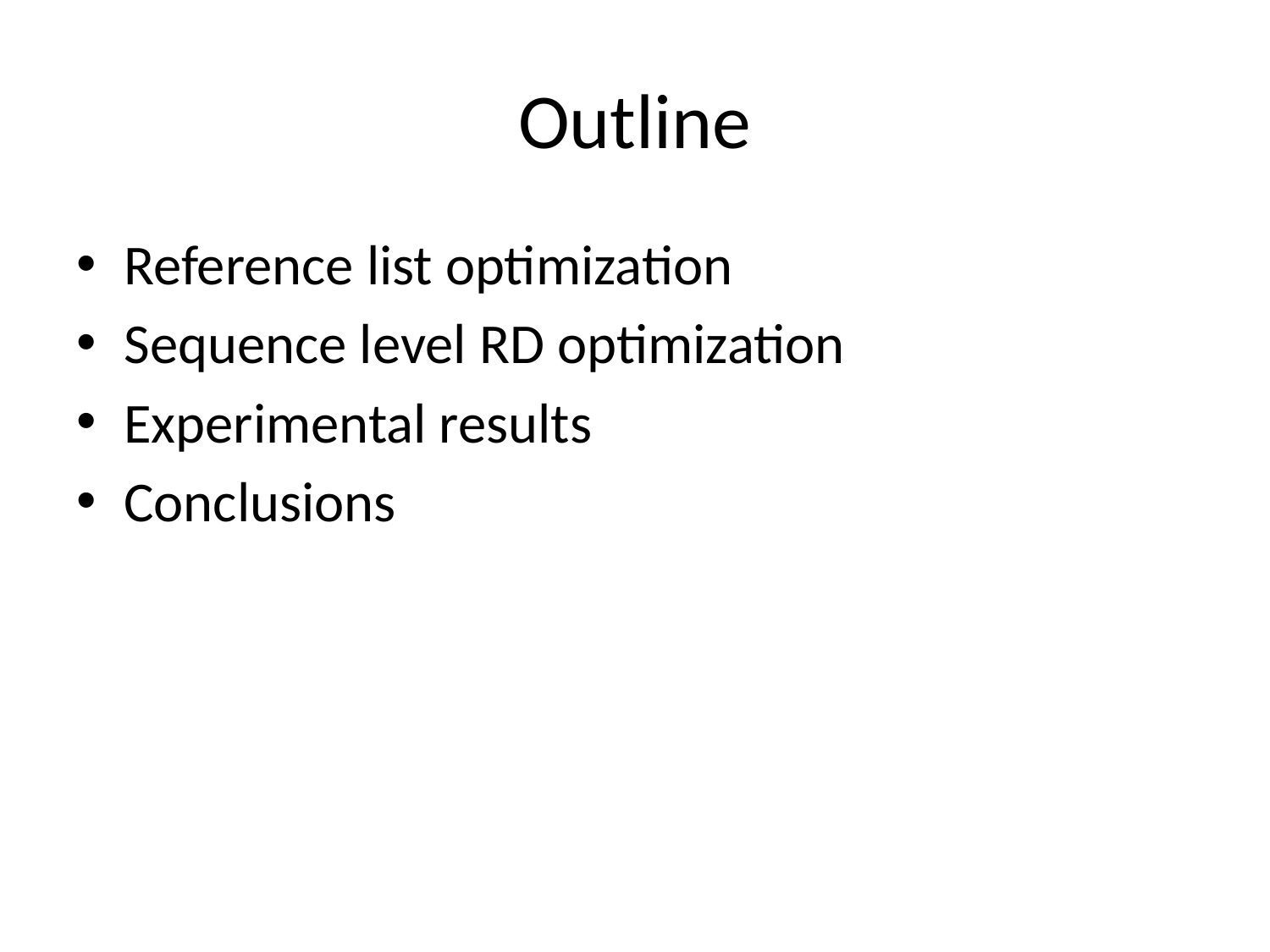

# Outline
Reference list optimization
Sequence level RD optimization
Experimental results
Conclusions